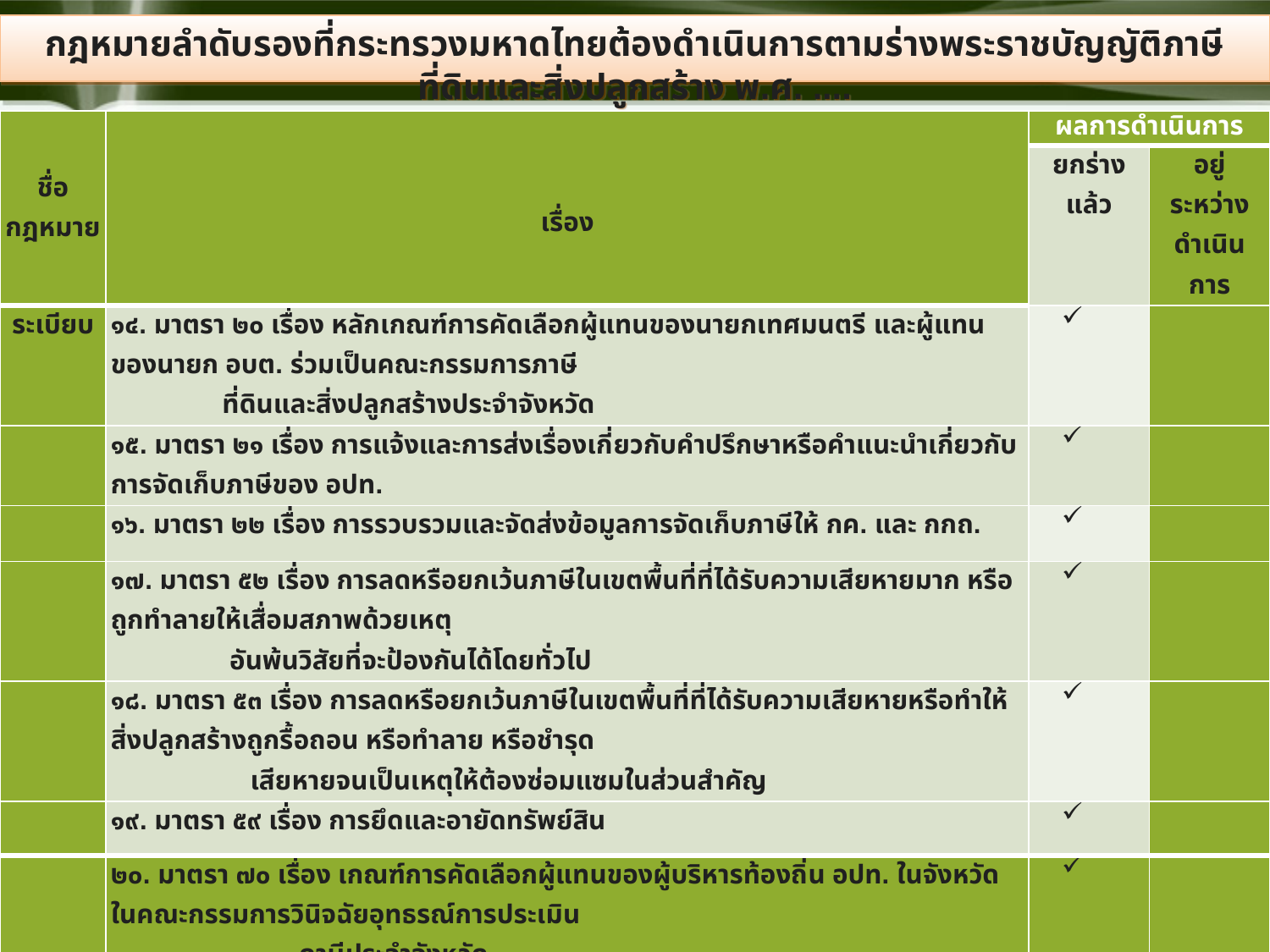

กฎหมายลำดับรองที่กระทรวงมหาดไทยต้องดำเนินการตามร่างพระราชบัญญัติภาษีที่ดินและสิ่งปลูกสร้าง พ.ศ. ....
| ชื่อกฎหมาย | เรื่อง | ผลการดำเนินการ |  |
| --- | --- | --- | --- |
|  |  | ยกร่างแล้ว | อยู่ระหว่างดำเนินการ |
| ระเบียบ | ๑๔. มาตรา ๒๐ เรื่อง หลักเกณฑ์การคัดเลือกผู้แทนของนายกเทศมนตรี และผู้แทนของนายก อบต. ร่วมเป็นคณะกรรมการภาษี ที่ดินและสิ่งปลูกสร้างประจำจังหวัด |  |  |
|  | ๑๕. มาตรา ๒๑ เรื่อง การแจ้งและการส่งเรื่องเกี่ยวกับคำปรึกษาหรือคำแนะนำเกี่ยวกับการจัดเก็บภาษีของ อปท. |  |  |
|  | ๑๖. มาตรา ๒๒ เรื่อง การรวบรวมและจัดส่งข้อมูลการจัดเก็บภาษีให้ กค. และ กกถ. |  |  |
|  | ๑๗. มาตรา ๕๒ เรื่อง การลดหรือยกเว้นภาษีในเขตพื้นที่ที่ได้รับความเสียหายมาก หรือถูกทำลายให้เสื่อมสภาพด้วยเหตุ อันพ้นวิสัยที่จะป้องกันได้โดยทั่วไป |  |  |
|  | ๑๘. มาตรา ๕๓ เรื่อง การลดหรือยกเว้นภาษีในเขตพื้นที่ที่ได้รับความเสียหายหรือทำให้สิ่งปลูกสร้างถูกรื้อถอน หรือทำลาย หรือชำรุด เสียหายจนเป็นเหตุให้ต้องซ่อมแซมในส่วนสำคัญ |  |  |
|  | ๑๙. มาตรา ๕๙ เรื่อง การยึดและอายัดทรัพย์สิน |  |  |
|  | ๒๐. มาตรา ๗๐ เรื่อง เกณฑ์การคัดเลือกผู้แทนของผู้บริหารท้องถิ่น อปท. ในจังหวัดในคณะกรรมการวินิจฉัยอุทธรณ์การประเมิน ภาษีประจำจังหวัด |  |  |
Company Logo